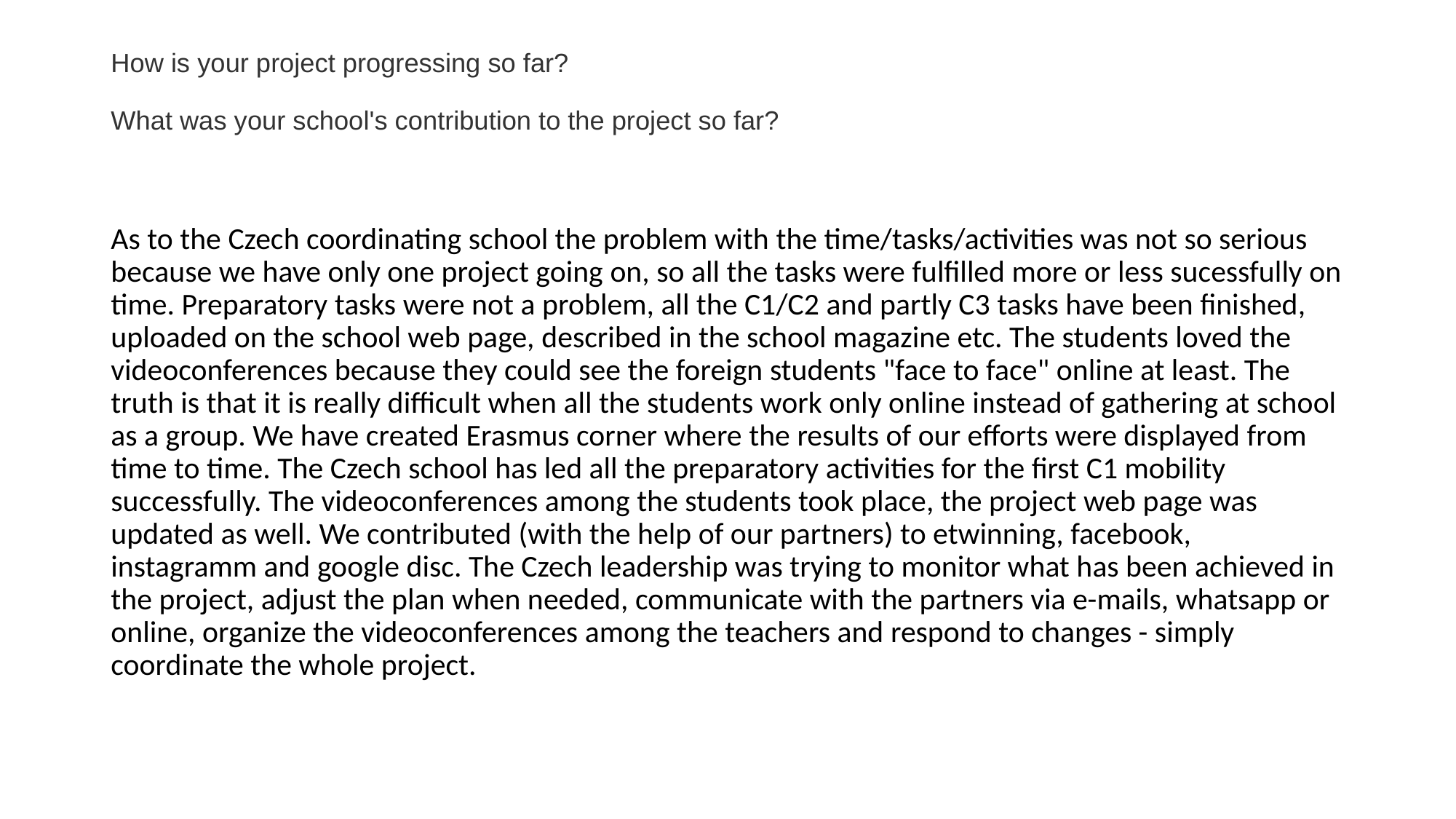

# How is your project progressing so far? What was your school's contribution to the project so far?
As to the Czech coordinating school the problem with the time/tasks/activities was not so serious because we have only one project going on, so all the tasks were fulfilled more or less sucessfully on time. Preparatory tasks were not a problem, all the C1/C2 and partly C3 tasks have been finished, uploaded on the school web page, described in the school magazine etc. The students loved the videoconferences because they could see the foreign students "face to face" online at least. The truth is that it is really difficult when all the students work only online instead of gathering at school as a group. We have created Erasmus corner where the results of our efforts were displayed from time to time. The Czech school has led all the preparatory activities for the first C1 mobility successfully. The videoconferences among the students took place, the project web page was updated as well. We contributed (with the help of our partners) to etwinning, facebook, instagramm and google disc. The Czech leadership was trying to monitor what has been achieved in the project, adjust the plan when needed, communicate with the partners via e-mails, whatsapp or online, organize the videoconferences among the teachers and respond to changes - simply coordinate the whole project.